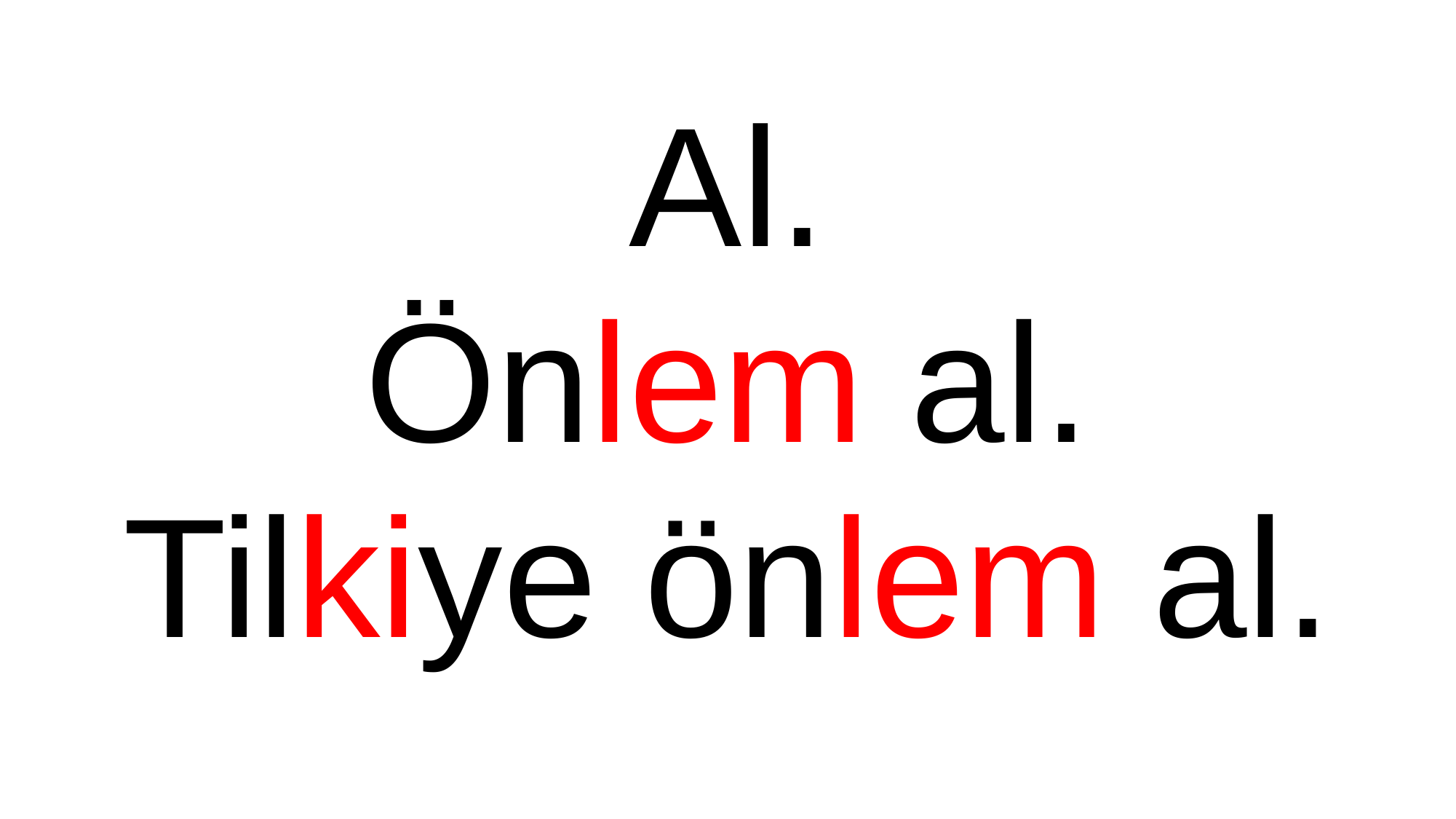

#
Al.
Önlem al.
Tilkiye önlem al.